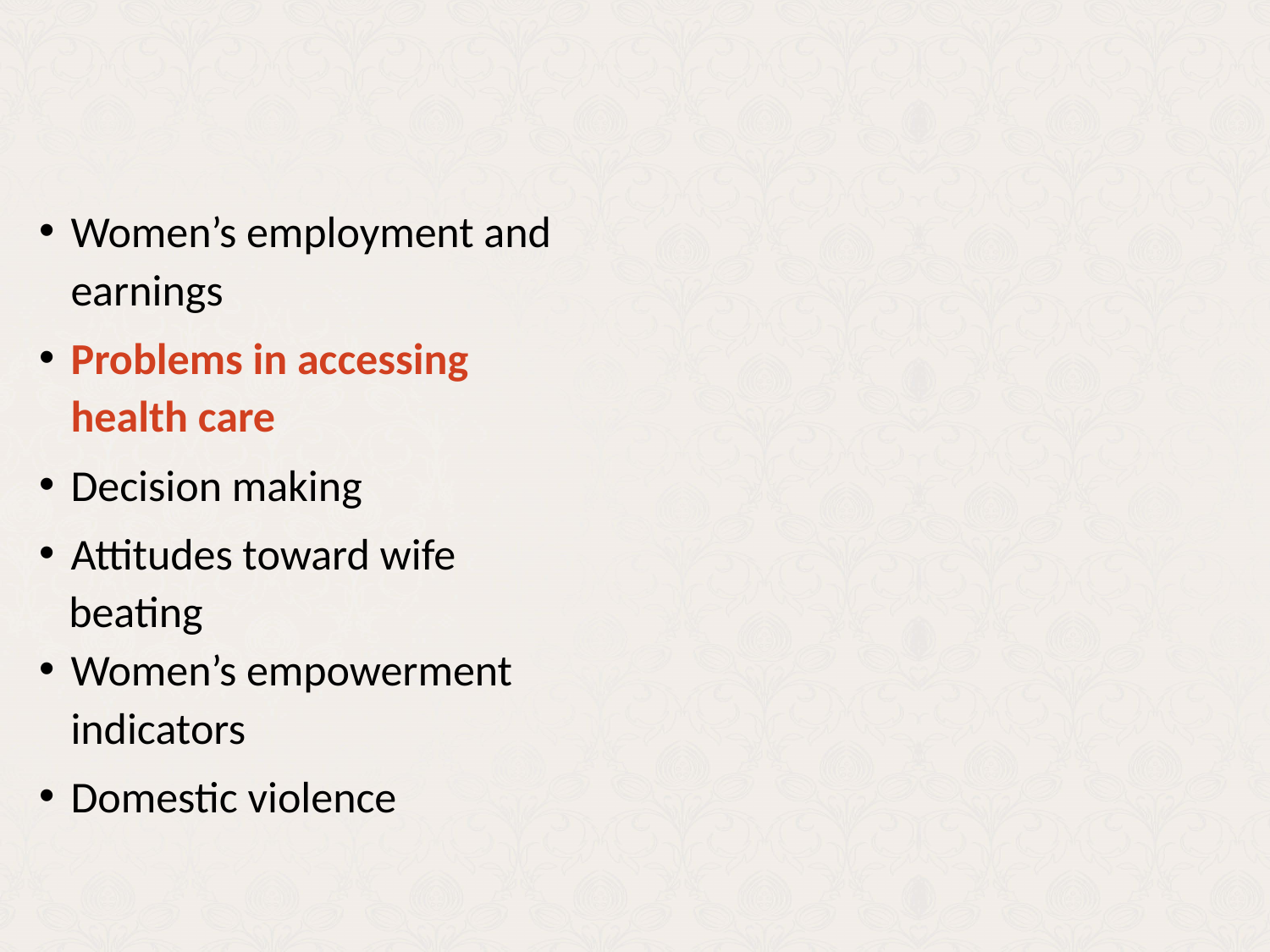

Women’s employment and earnings
Problems in accessing health care
Decision making
Attitudes toward wife
   beating
Women’s empowerment indicators
Domestic violence